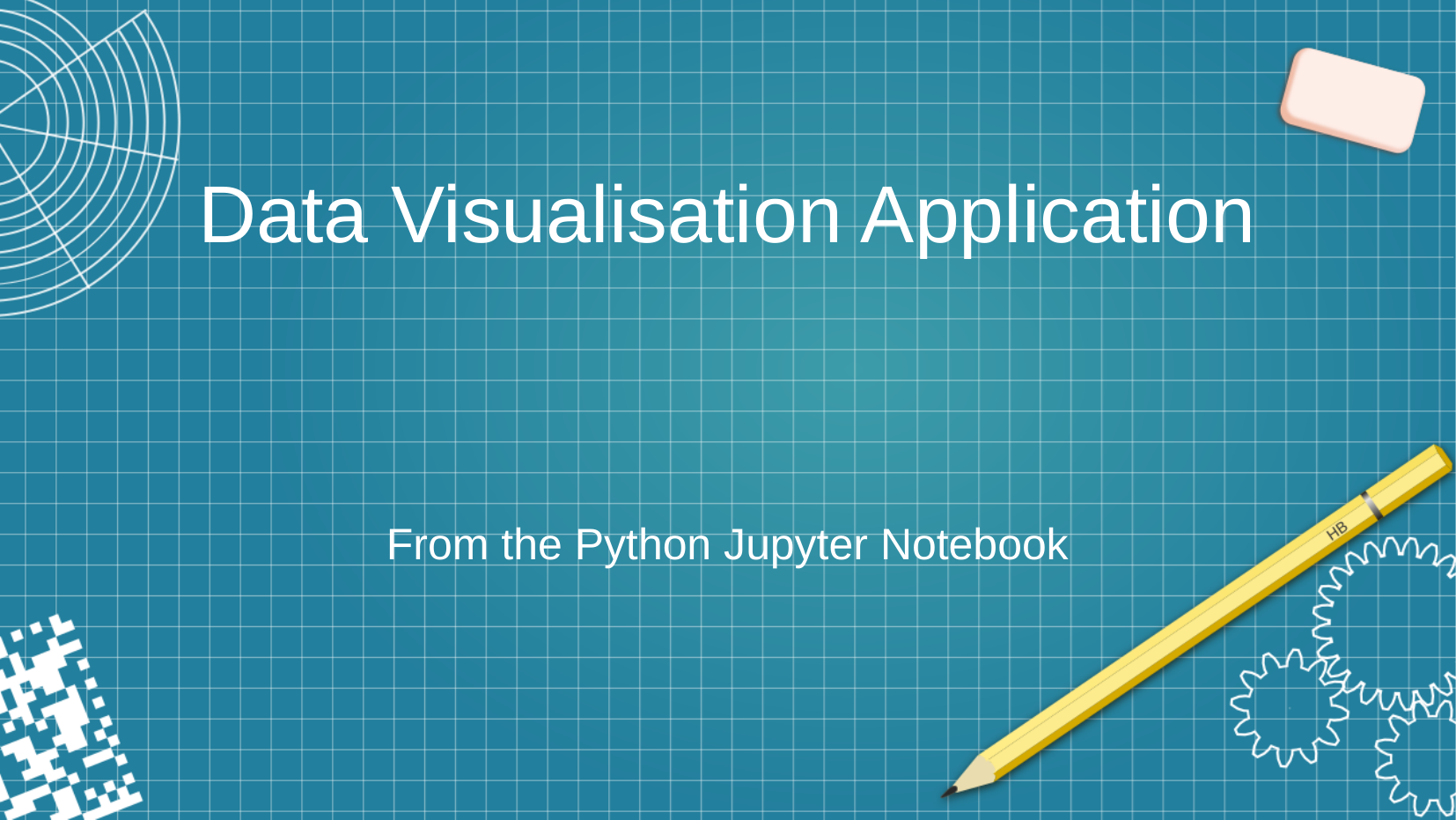

Data Visualisation Application
From the Python Jupyter Notebook